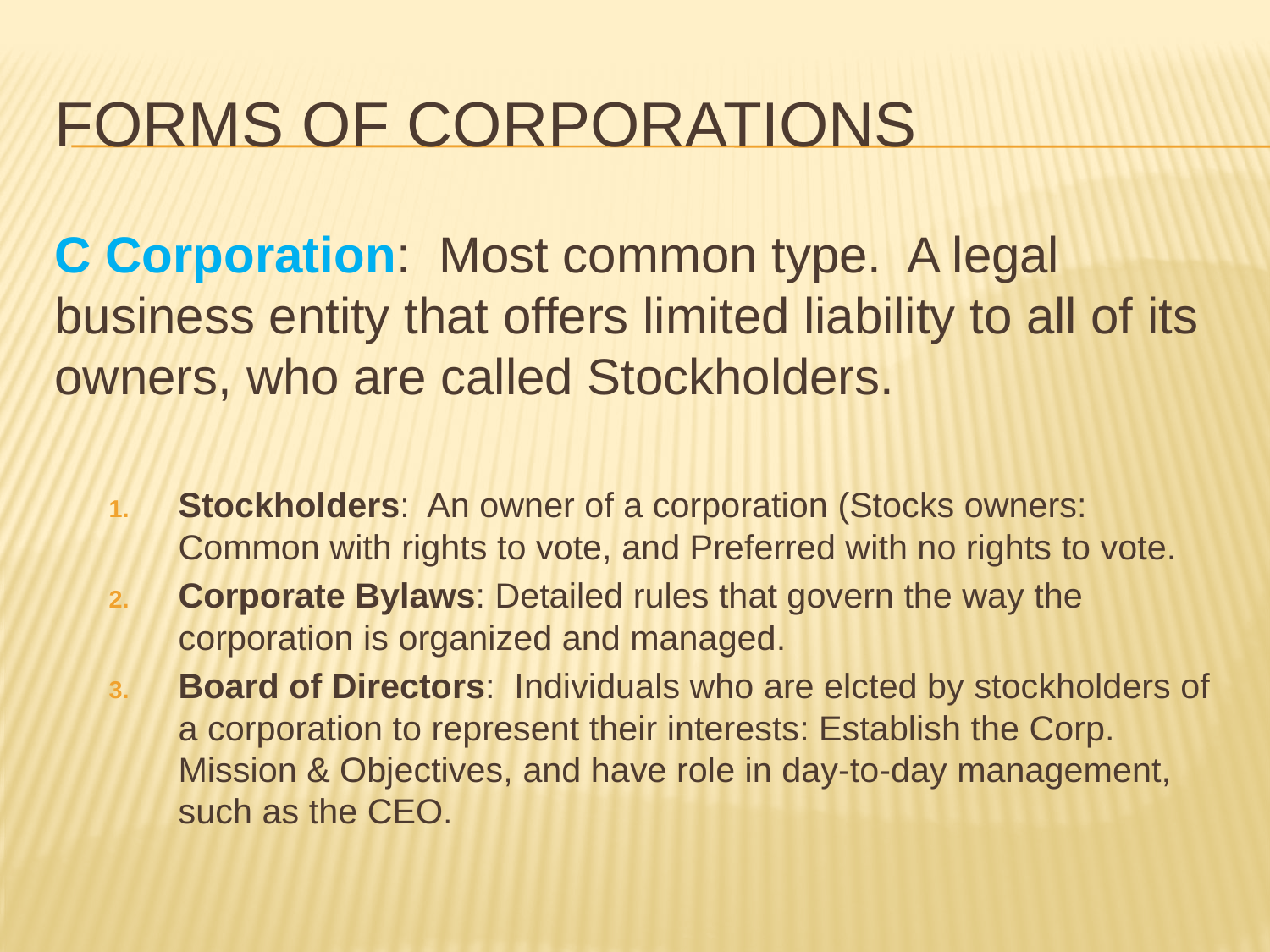

# Forms of corporations
C Corporation:  Most common type.  A legal business entity that offers limited liability to all of its owners, who are called Stockholders.

Stockholders:  An owner of a corporation (Stocks owners:  Common with rights to vote, and Preferred with no rights to vote.
Corporate Bylaws: Detailed rules that govern the way the corporation is organized and managed.
Board of Directors:  Individuals who are elcted by stockholders of a corporation to represent their interests: Establish the Corp. Mission & Objectives, and have role in day-to-day management, such as the CEO.